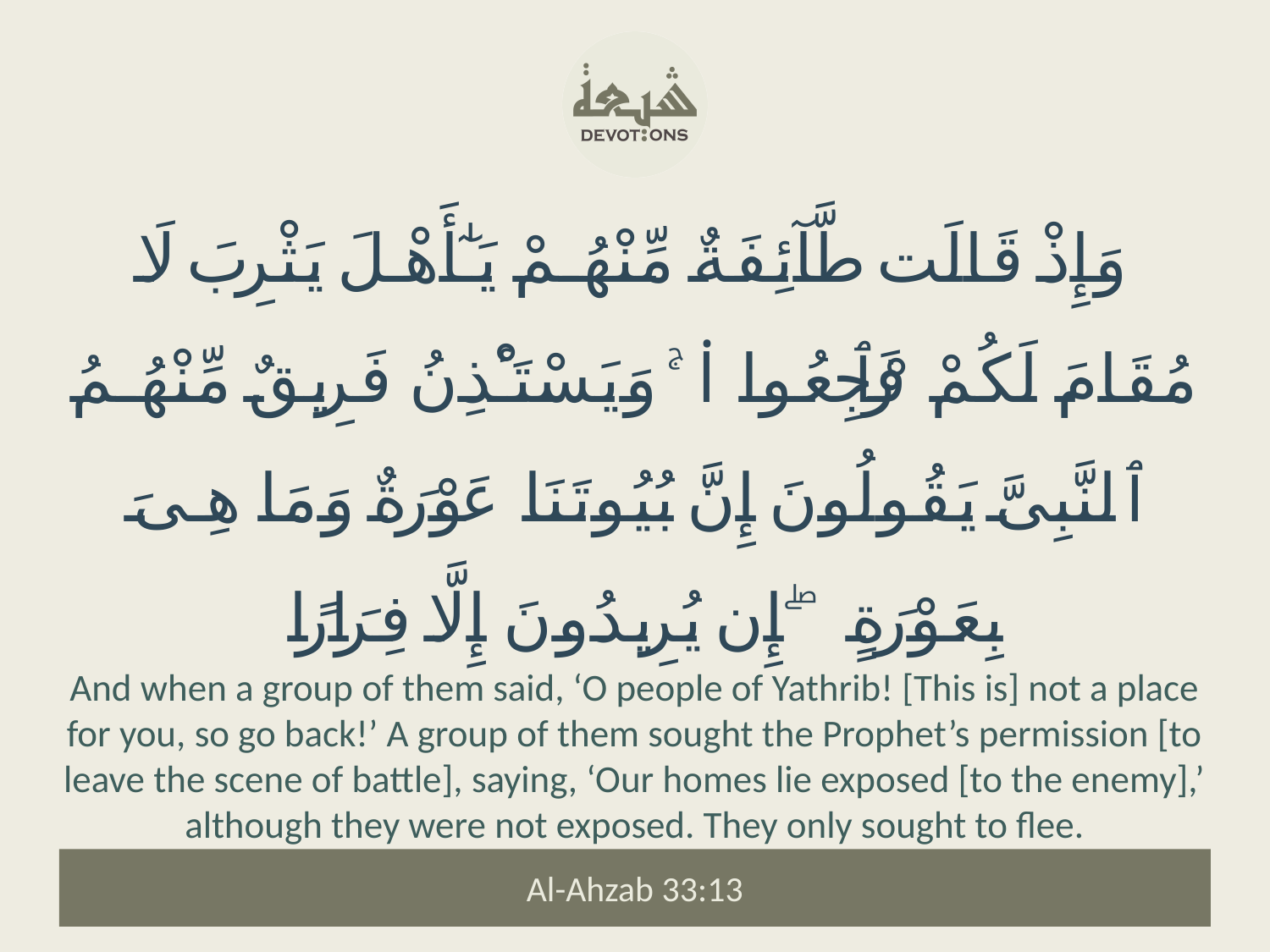

وَإِذْ قَالَت طَّآئِفَةٌ مِّنْهُمْ يَـٰٓأَهْلَ يَثْرِبَ لَا مُقَامَ لَكُمْ فَٱرْجِعُوا۟ ۚ وَيَسْتَـْٔذِنُ فَرِيقٌ مِّنْهُمُ ٱلنَّبِىَّ يَقُولُونَ إِنَّ بُيُوتَنَا عَوْرَةٌ وَمَا هِىَ بِعَوْرَةٍ ۖ إِن يُرِيدُونَ إِلَّا فِرَارًا
And when a group of them said, ‘O people of Yathrib! [This is] not a place for you, so go back!’ A group of them sought the Prophet’s permission [to leave the scene of battle], saying, ‘Our homes lie exposed [to the enemy],’ although they were not exposed. They only sought to flee.
Al-Ahzab 33:13